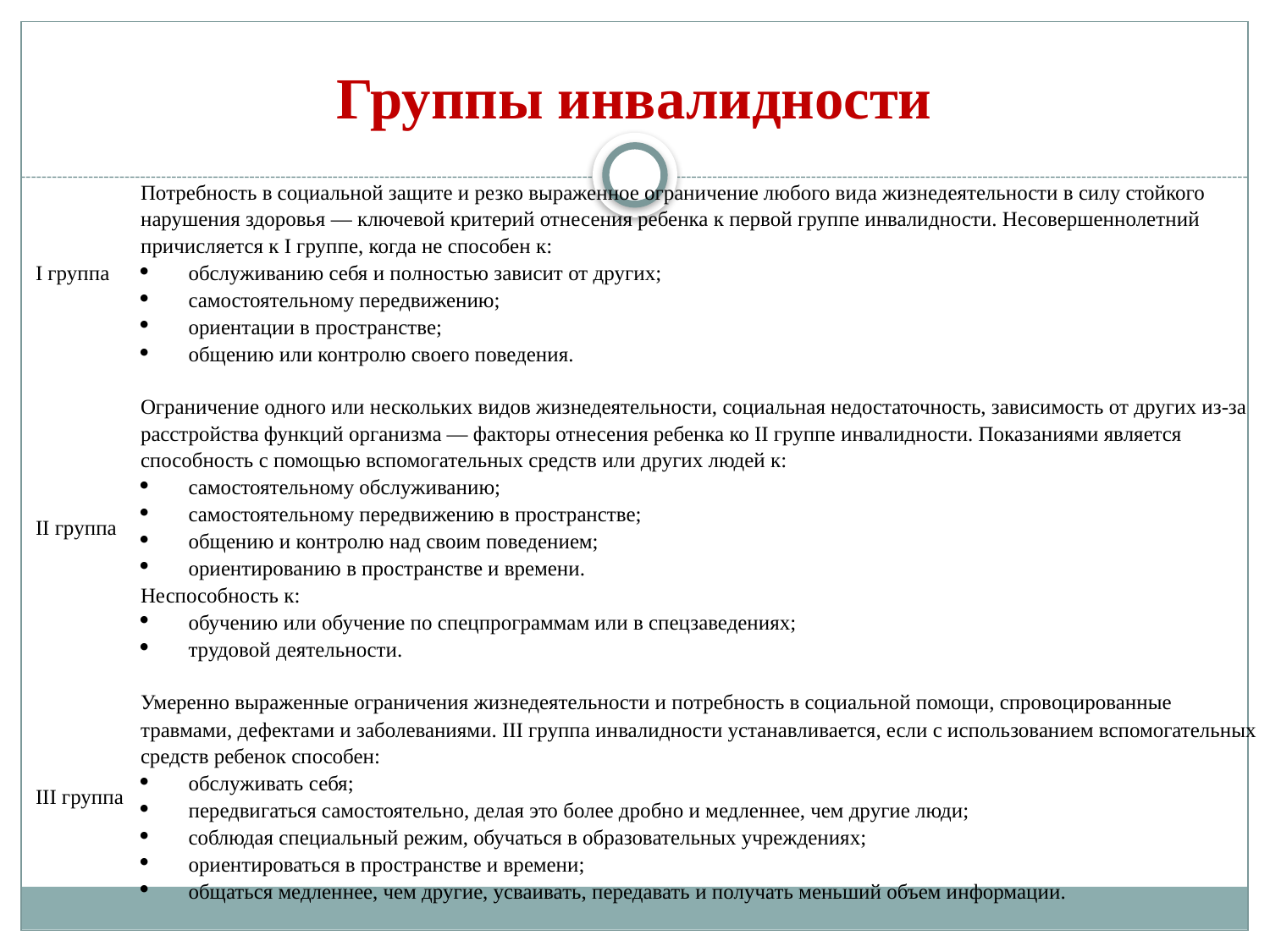

# Группы инвалидности
| I группа | Потребность в социальной защите и резко выраженное ограничение любого вида жизнедеятельности в силу стойкого нарушения здоровья — ключевой критерий отнесения ребенка к первой группе инвалидности. Несовершеннолетний причисляется к I группе, когда не способен к: обслуживанию себя и полностью зависит от других; самостоятельному передвижению; ориентации в пространстве; общению или контролю своего поведения. |
| --- | --- |
| II группа | Ограничение одного или нескольких видов жизнедеятельности, социальная недостаточность, зависимость от других из-за расстройства функций организма — факторы отнесения ребенка ко II группе инвалидности. Показаниями является способность с помощью вспомогательных средств или других людей к: самостоятельному обслуживанию; самостоятельному передвижению в пространстве; общению и контролю над своим поведением; ориентированию в пространстве и времени. Неспособность к: обучению или обучение по спецпрограммам или в спецзаведениях; трудовой деятельности. |
| III группа | Умеренно выраженные ограничения жизнедеятельности и потребность в социальной помощи, спровоцированные травмами, дефектами и заболеваниями. III группа инвалидности устанавливается, если с использованием вспомогательных средств ребенок способен: обслуживать себя; передвигаться самостоятельно, делая это более дробно и медленнее, чем другие люди; соблюдая специальный режим, обучаться в образовательных учреждениях; ориентироваться в пространстве и времени; общаться медленнее, чем другие, усваивать, передавать и получать меньший объем информации. |